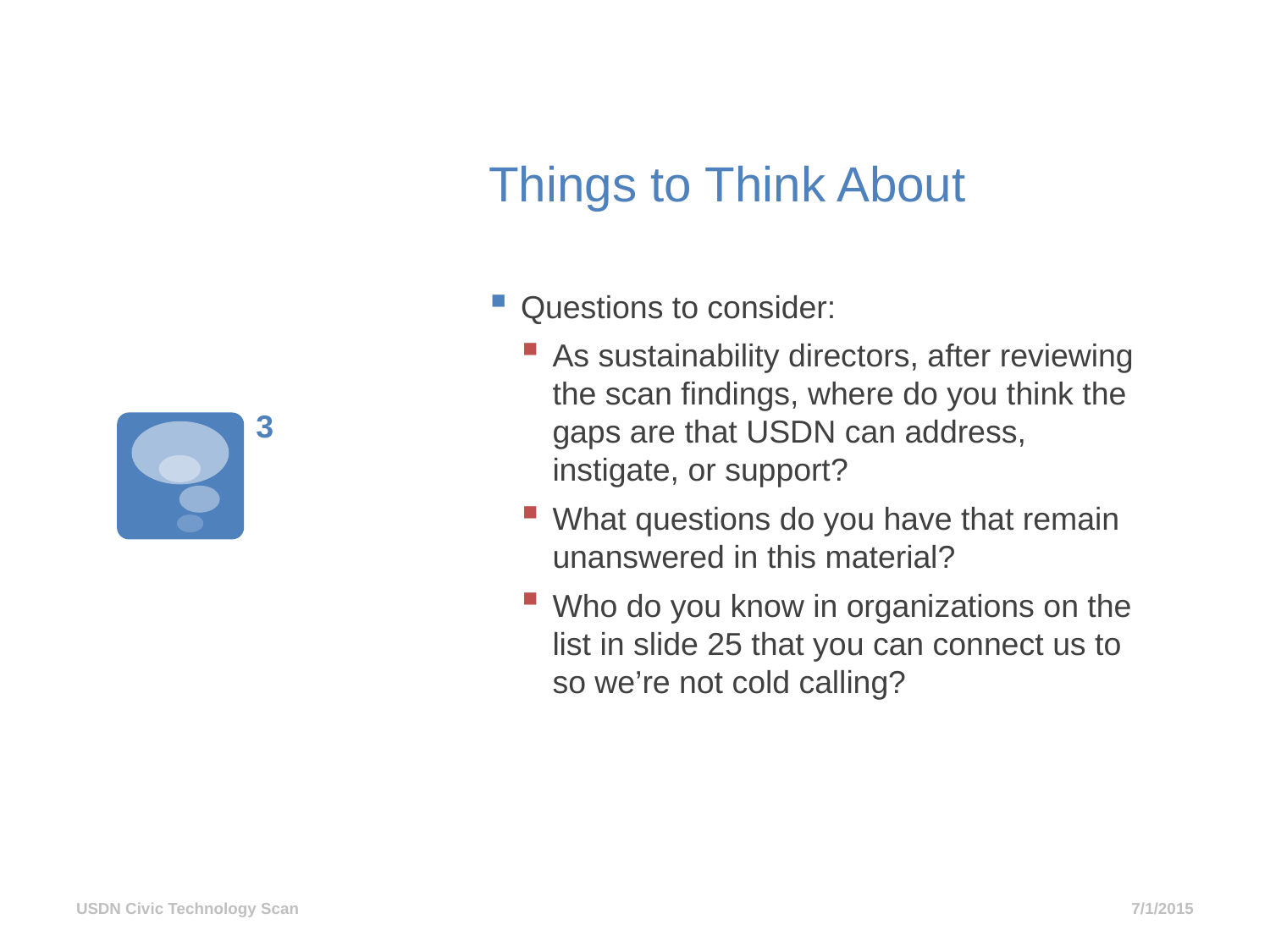

# Things to Think About
Questions to consider:
As sustainability directors, after reviewing the scan findings, where do you think the gaps are that USDN can address, instigate, or support?
What questions do you have that remain unanswered in this material?
Who do you know in organizations on the list in slide 25 that you can connect us to so we’re not cold calling?

3
USDN Civic Technology Scan
7/1/2015